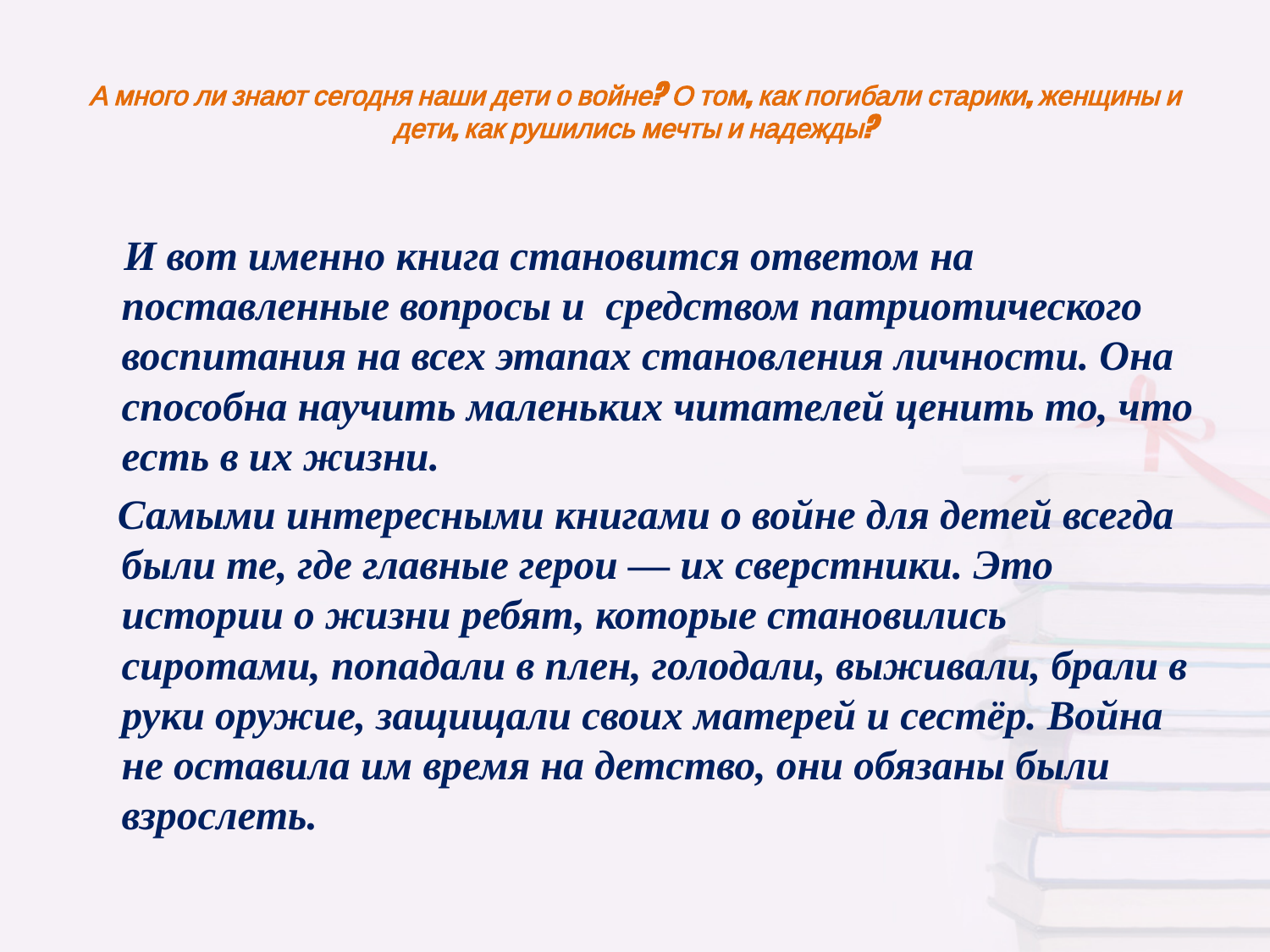

# А много ли знают сегодня наши дети о войне? О том, как погибали старики, женщины и дети, как рушились мечты и надежды?
     И вот именно книга становится ответом на поставленные вопросы и  средством патриотического воспитания на всех этапах становления личности. Она способна научить маленьких читателей ценить то, что есть в их жизни.
    Самыми интересными книгами о войне для детей всегда были те, где главные герои — их сверстники. Это истории о жизни ребят, которые становились сиротами, попадали в плен, голодали, выживали, брали в руки оружие, защищали своих матерей и сестёр. Война не оставила им время на детство, они обязаны были взрослеть.